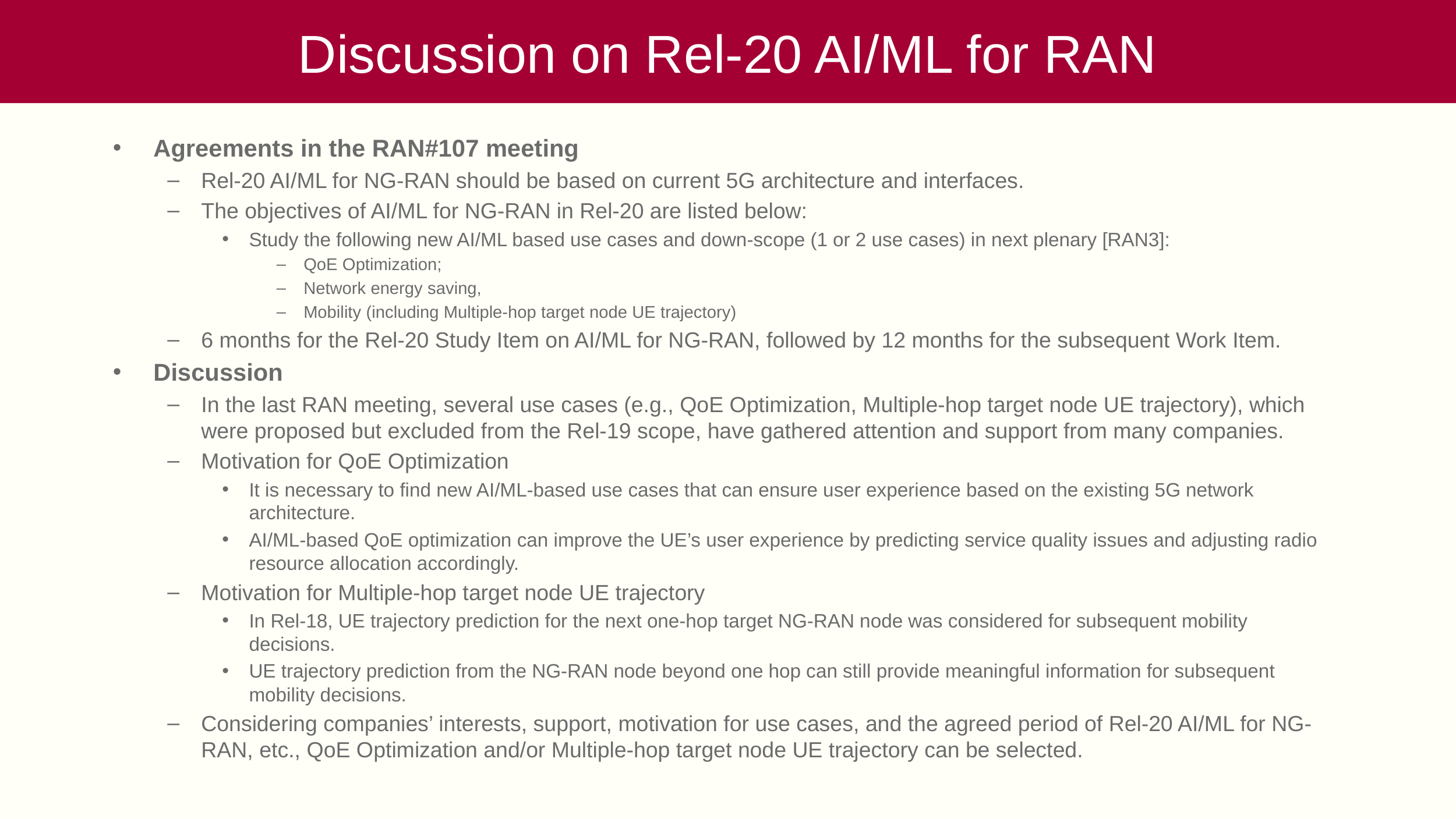

# Discussion on Rel-20 AI/ML for RAN
Agreements in the RAN#107 meeting
Rel-20 AI/ML for NG-RAN should be based on current 5G architecture and interfaces.
The objectives of AI/ML for NG-RAN in Rel-20 are listed below:
Study the following new AI/ML based use cases and down-scope (1 or 2 use cases) in next plenary [RAN3]:
QoE Optimization;
Network energy saving,
Mobility (including Multiple-hop target node UE trajectory)
6 months for the Rel-20 Study Item on AI/ML for NG-RAN, followed by 12 months for the subsequent Work Item.
Discussion
In the last RAN meeting, several use cases (e.g., QoE Optimization, Multiple-hop target node UE trajectory), which were proposed but excluded from the Rel-19 scope, have gathered attention and support from many companies.
Motivation for QoE Optimization
It is necessary to find new AI/ML-based use cases that can ensure user experience based on the existing 5G network architecture.
AI/ML-based QoE optimization can improve the UE’s user experience by predicting service quality issues and adjusting radio resource allocation accordingly.
Motivation for Multiple-hop target node UE trajectory
In Rel-18, UE trajectory prediction for the next one-hop target NG-RAN node was considered for subsequent mobility decisions.
UE trajectory prediction from the NG-RAN node beyond one hop can still provide meaningful information for subsequent mobility decisions.
Considering companies’ interests, support, motivation for use cases, and the agreed period of Rel-20 AI/ML for NG-RAN, etc., QoE Optimization and/or Multiple-hop target node UE trajectory can be selected.